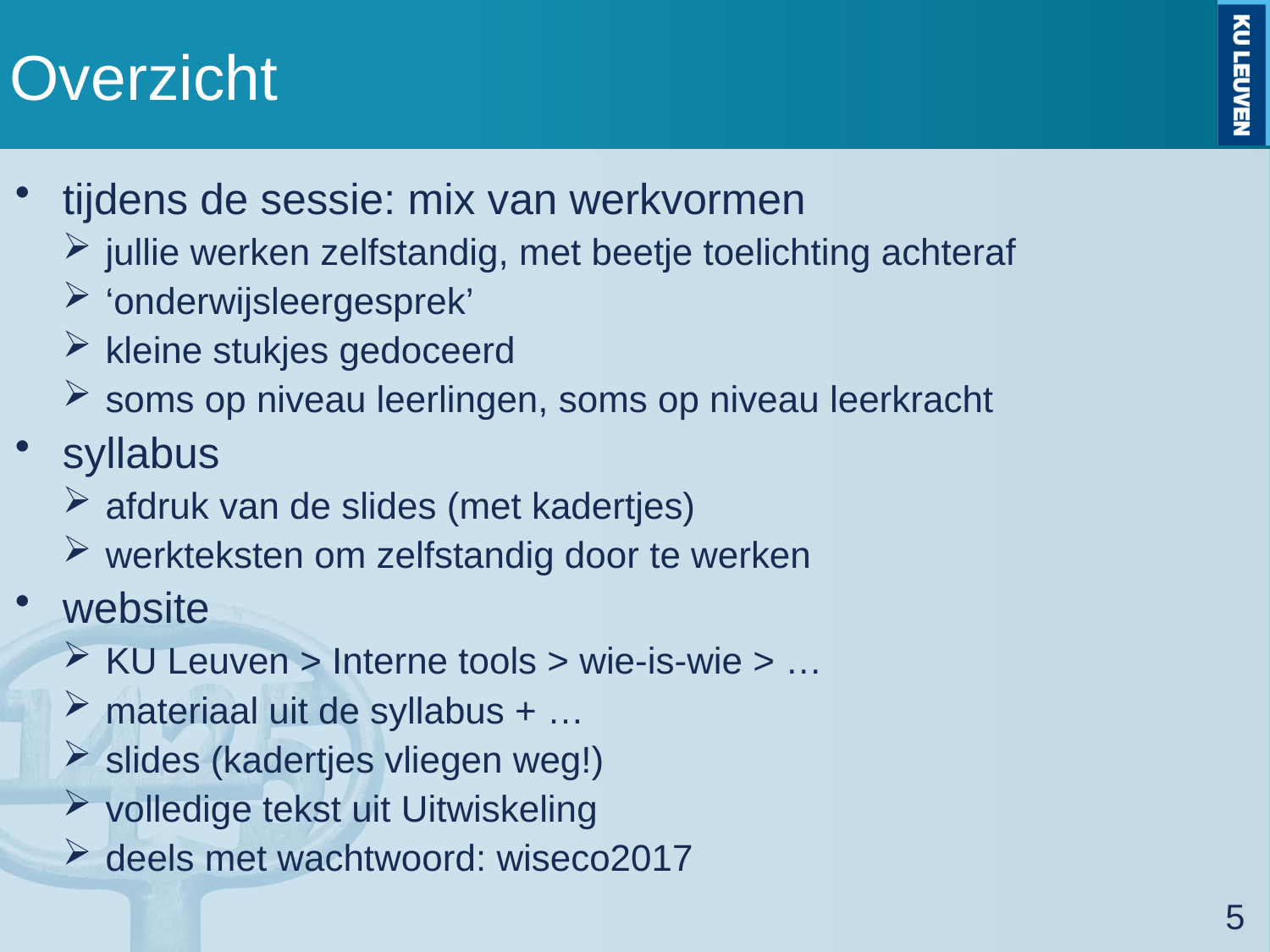

# Overzicht
tijdens de sessie: mix van werkvormen
jullie werken zelfstandig, met beetje toelichting achteraf
‘onderwijsleergesprek’
kleine stukjes gedoceerd
soms op niveau leerlingen, soms op niveau leerkracht
syllabus
afdruk van de slides (met kadertjes)
werkteksten om zelfstandig door te werken
website
KU Leuven > Interne tools > wie-is-wie > …
materiaal uit de syllabus + …
slides (kadertjes vliegen weg!)
volledige tekst uit Uitwiskeling
deels met wachtwoord: wiseco2017

5